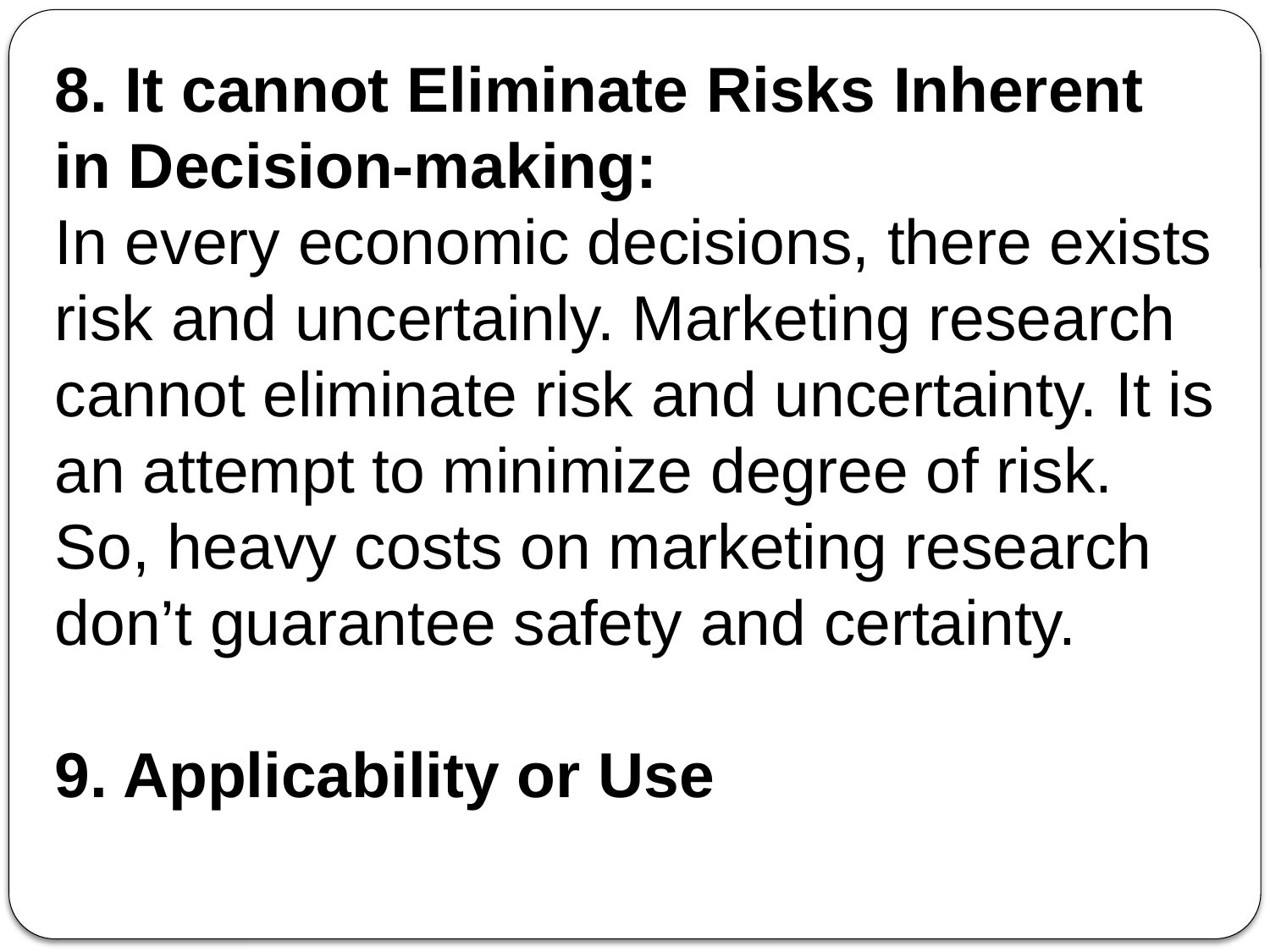

8. It cannot Eliminate Risks Inherent in Decision-making:
In every economic decisions, there exists risk and uncertainly. Marketing research cannot eliminate risk and uncertainty. It is an attempt to minimize degree of risk. So, heavy costs on marketing research don’t guarantee safety and certainty.

9. Applicability or Use